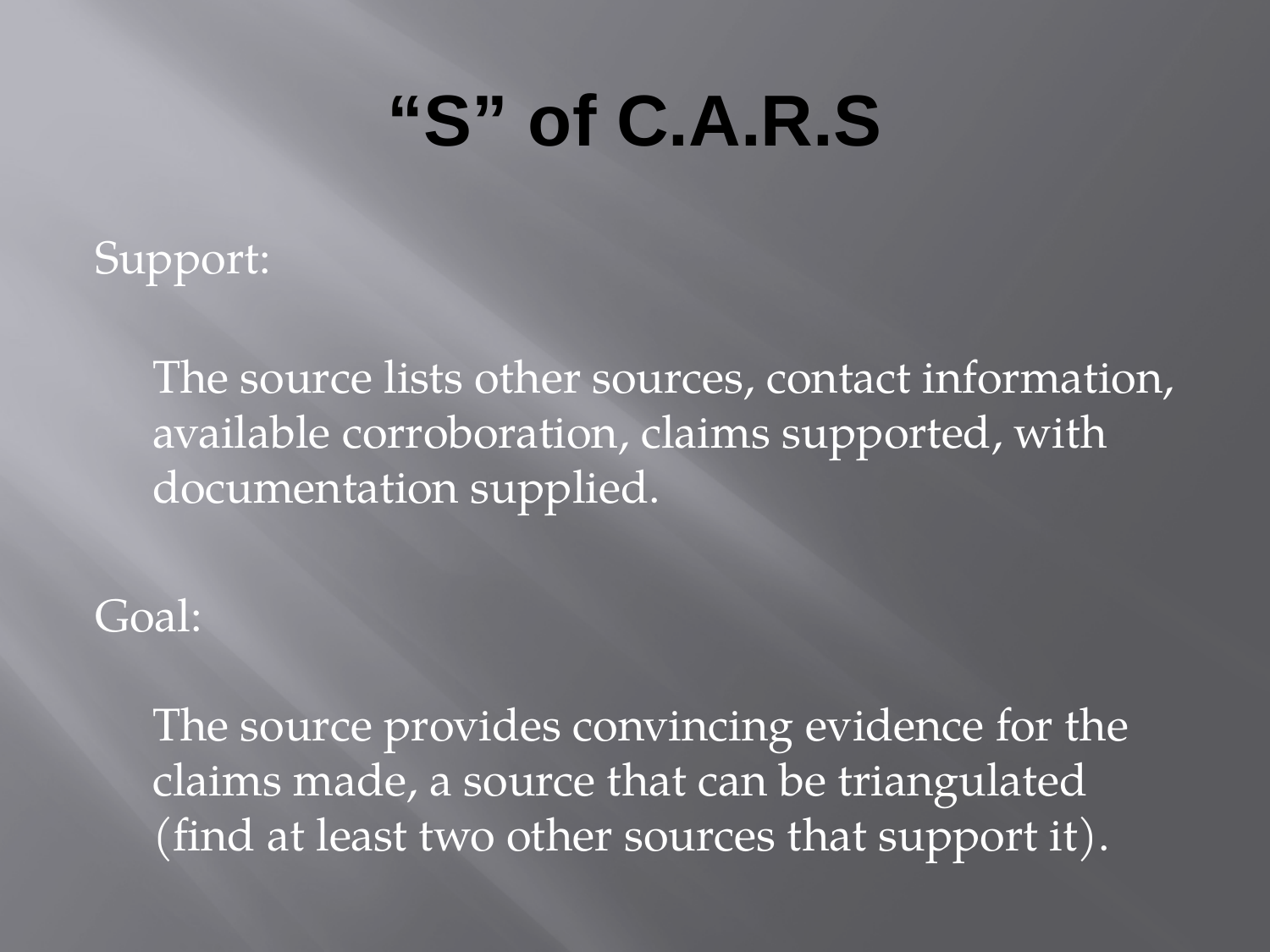

# “S” of C.A.R.S
Support:
	The source lists other sources, contact information, available corroboration, claims supported, with documentation supplied.

Goal:
The source provides convincing evidence for the claims made, a source that can be triangulated (find at least two other sources that support it).